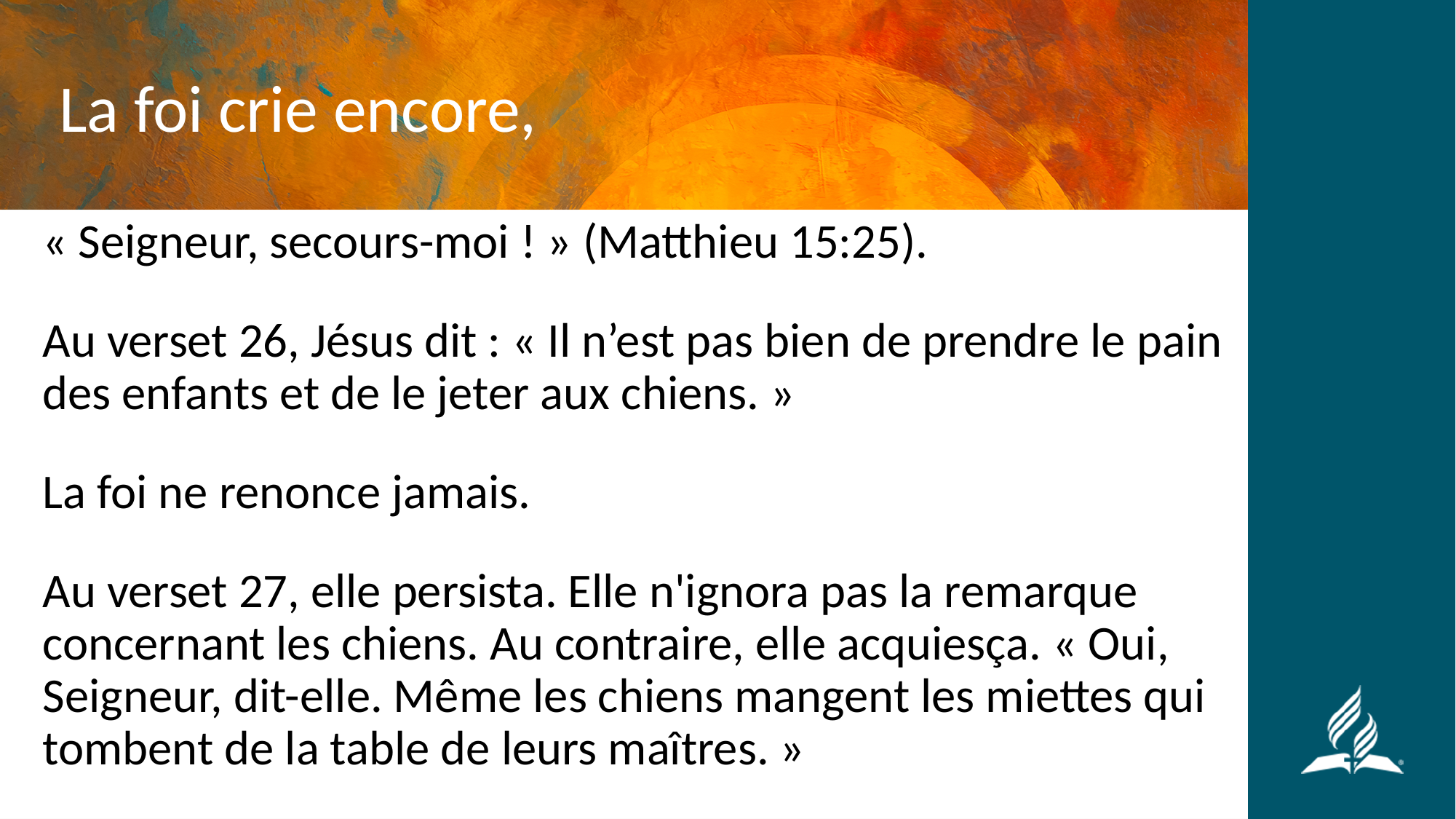

# La foi crie encore,
« Seigneur, secours-moi ! » (Matthieu 15:25).

Au verset 26, Jésus dit : « Il n’est pas bien de prendre le pain des enfants et de le jeter aux chiens. »

La foi ne renonce jamais.

Au verset 27, elle persista. Elle n'ignora pas la remarque concernant les chiens. Au contraire, elle acquiesça. « Oui, Seigneur, dit-elle. Même les chiens mangent les miettes qui tombent de la table de leurs maîtres. »